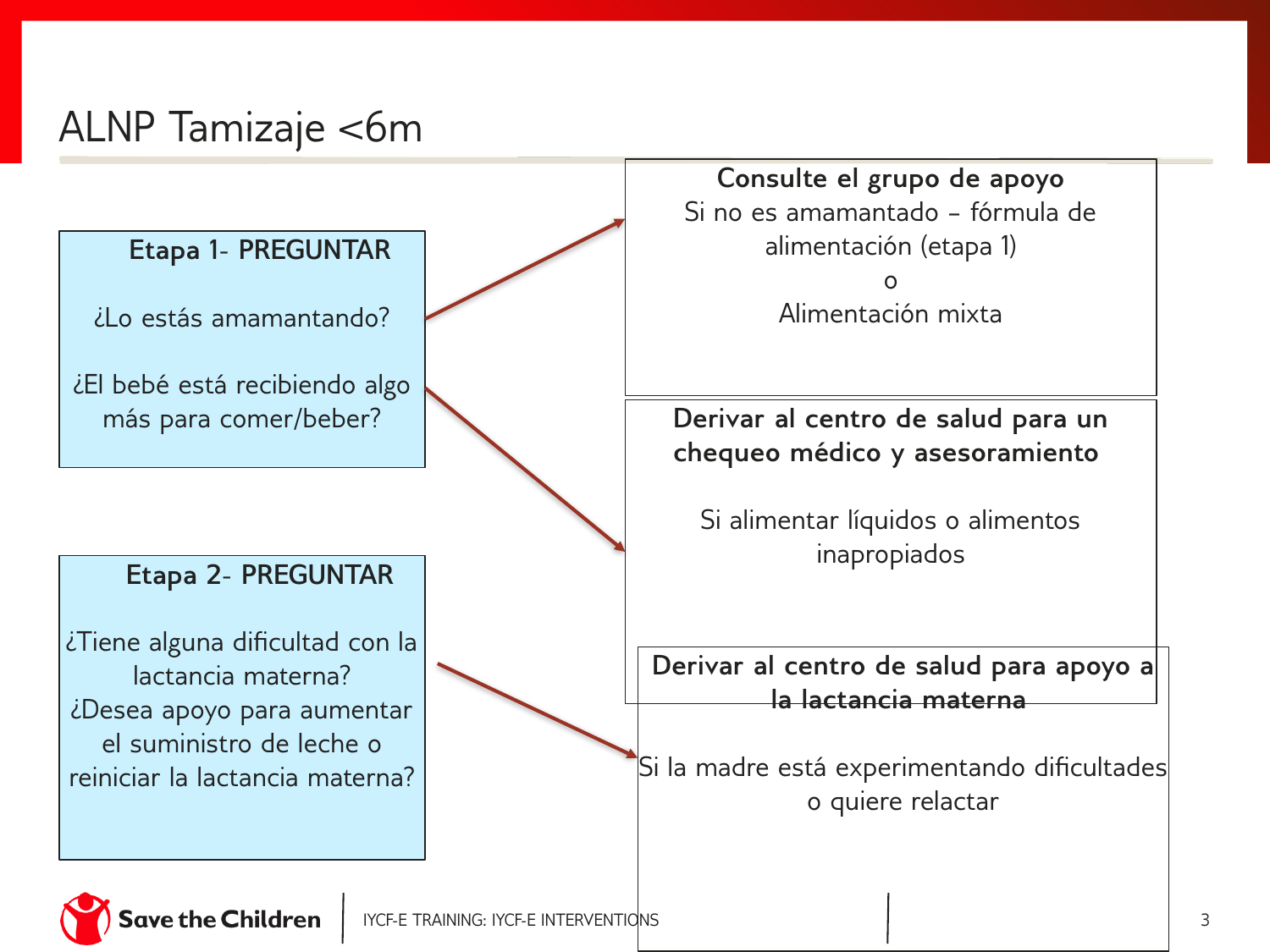

ALNP Tamizaje <6m
Consulte el grupo de apoyo
Si no es amamantado – fórmula de alimentación (etapa 1)
o
Alimentación mixta

    Etapa 1- PREGUNTAR
¿Lo estás amamantando?
¿El bebé está recibiendo algo más para comer/beber?
Derivar al centro de salud para un chequeo médico y asesoramiento
Si alimentar líquidos o alimentos inapropiados

    Etapa 2- PREGUNTAR
¿Tiene alguna dificultad con la lactancia materna?
¿Desea apoyo para aumentar el suministro de leche o reiniciar la lactancia materna?
Derivar al centro de salud para apoyo a la lactancia materna

Si la madre está experimentando dificultades o quiere relactar

IYCF-E TRAINING: IYCF-E INTERVENTIONS
3